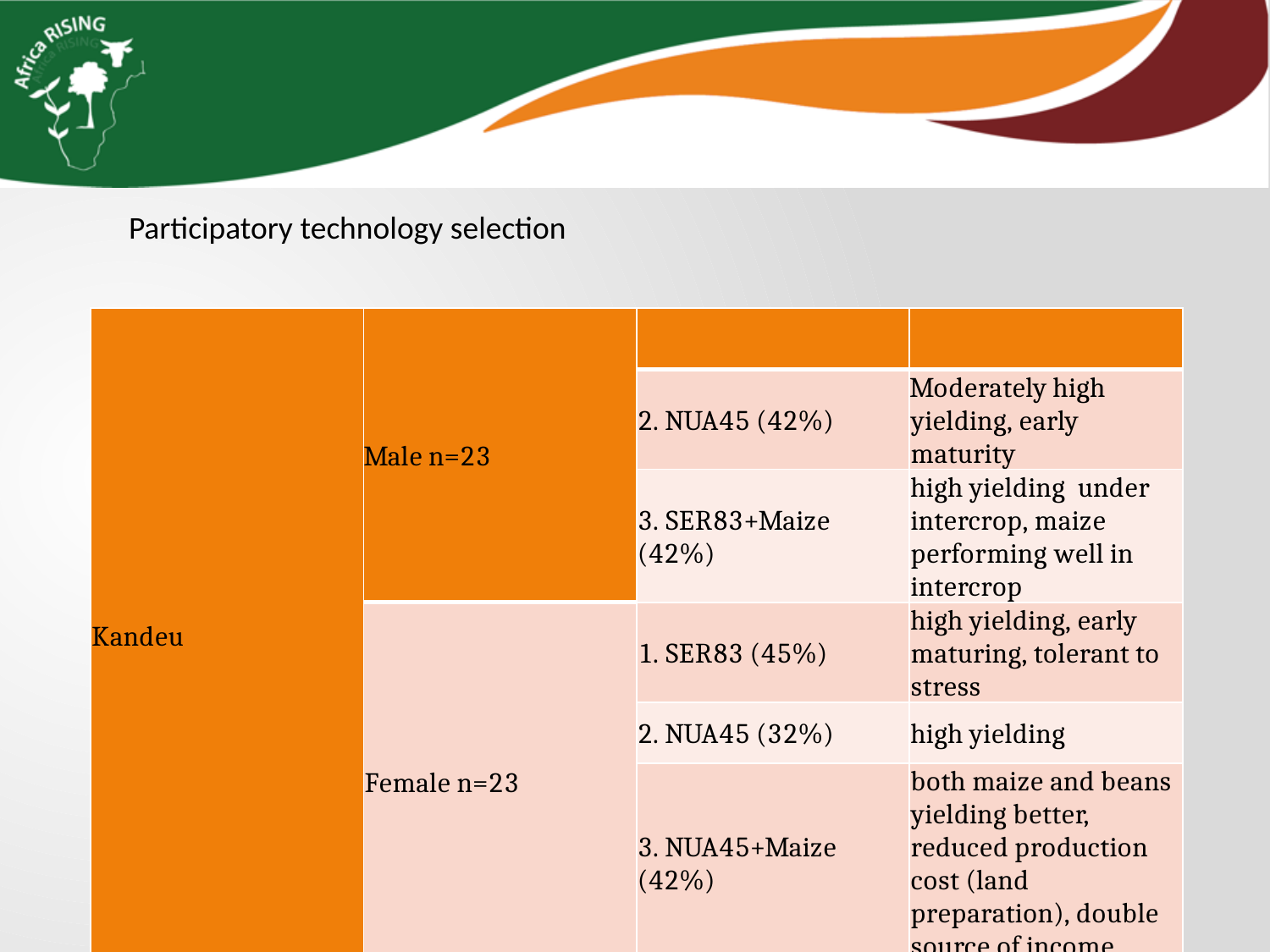

#
Participatory technology selection
| Kandeu | Male n=23 |  |  |
| --- | --- | --- | --- |
|  |  | 2. NUA45 (42%) | Moderately high yielding, early maturity |
|  |  | 3. SER83+Maize (42%) | high yielding under intercrop, maize performing well in intercrop |
|  | Female n=23 | 1. SER83 (45%) | high yielding, early maturing, tolerant to stress |
|  |  | 2. NUA45 (32%) | high yielding |
|  |  | 3. NUA45+Maize (42%) | both maize and beans yielding better, reduced production cost (land preparation), double source of income |